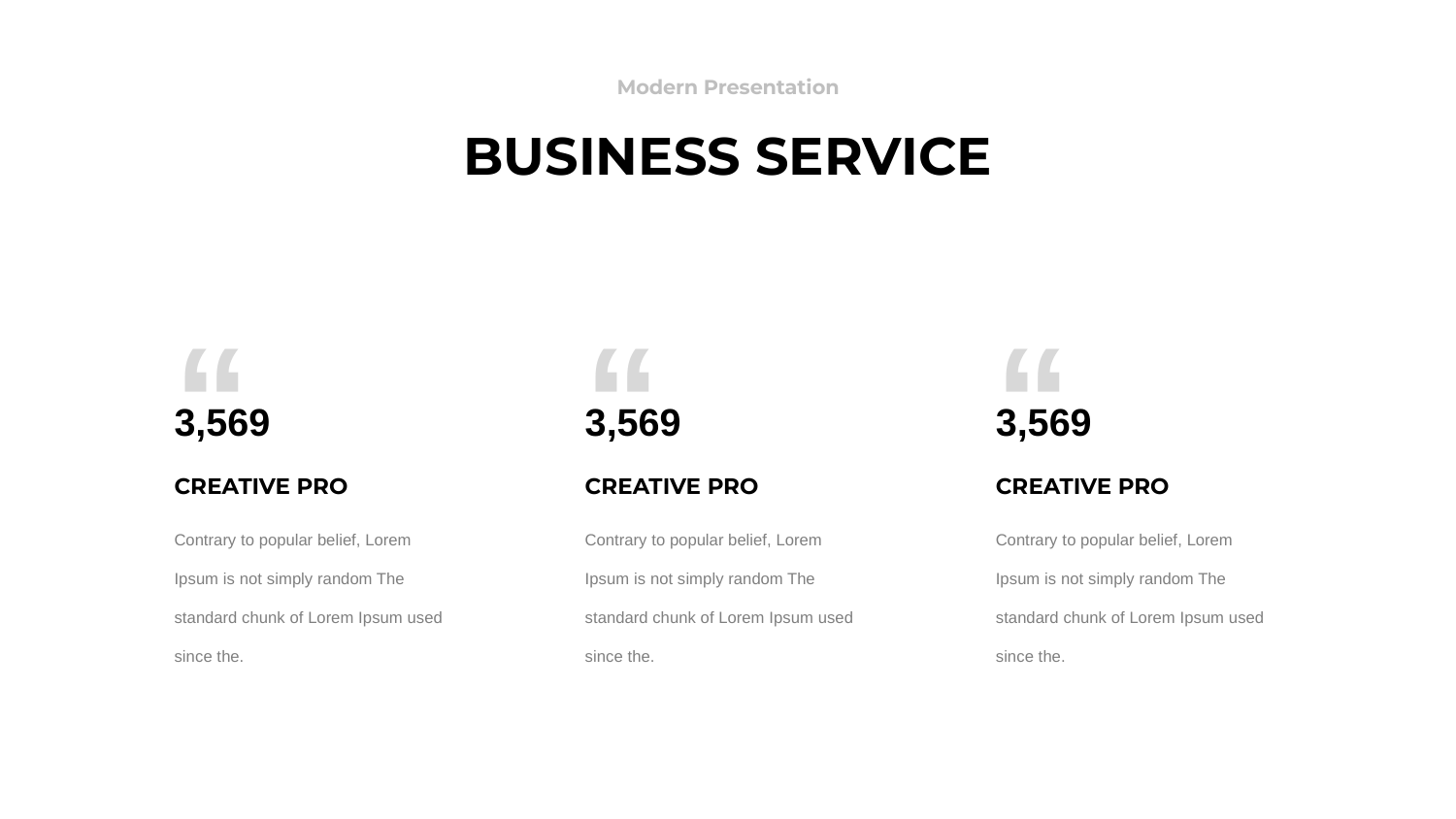

Modern Presentation
BUSINESS SERVICE
“
3,569
CREATIVE PRO
Contrary to popular belief, Lorem Ipsum is not simply random The standard chunk of Lorem Ipsum used since the.
“
3,569
CREATIVE PRO
Contrary to popular belief, Lorem Ipsum is not simply random The standard chunk of Lorem Ipsum used since the.
“
3,569
CREATIVE PRO
Contrary to popular belief, Lorem Ipsum is not simply random The standard chunk of Lorem Ipsum used since the.